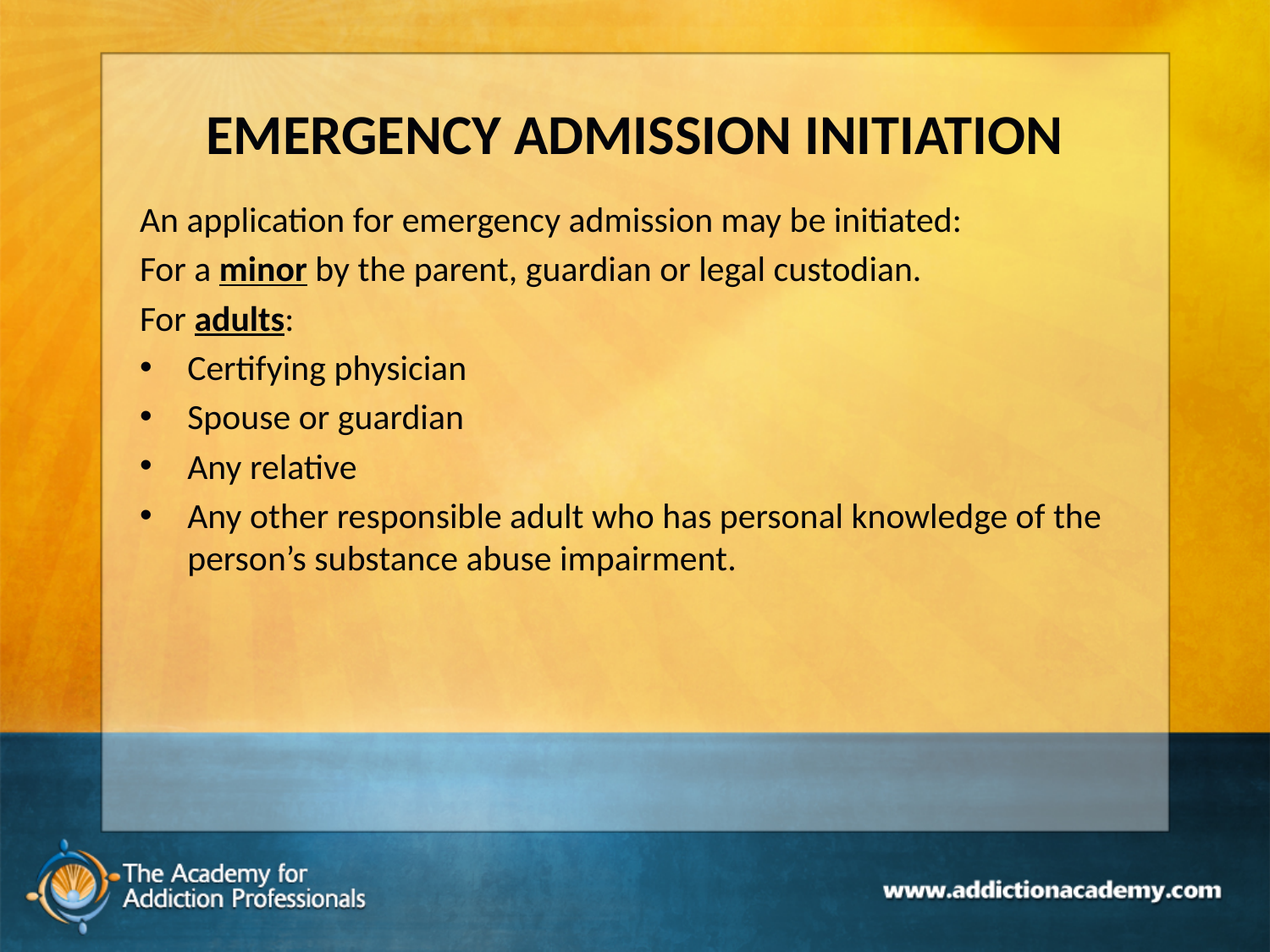

# EMERGENCY ADMISSION INITIATION
An application for emergency admission may be initiated:
For a minor by the parent, guardian or legal custodian.
For adults:
Certifying physician
Spouse or guardian
Any relative
Any other responsible adult who has personal knowledge of the person’s substance abuse impairment.
130